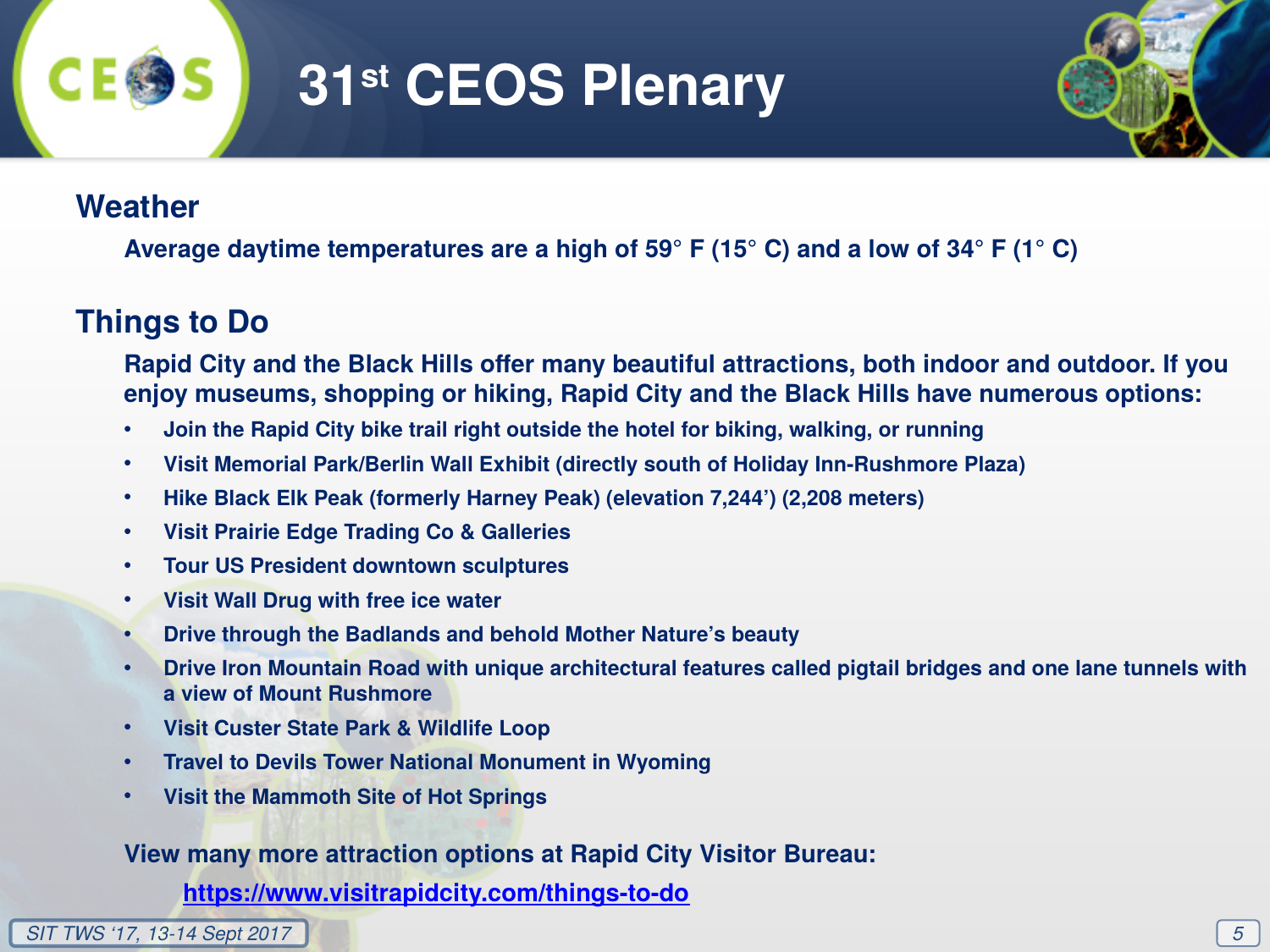

31st CEOS Plenary
Weather
Average daytime temperatures are a high of 59° F (15° C) and a low of 34° F (1° C)

Things to Do
Rapid City and the Black Hills offer many beautiful attractions, both indoor and outdoor. If you enjoy museums, shopping or hiking, Rapid City and the Black Hills have numerous options:
Join the Rapid City bike trail right outside the hotel for biking, walking, or running
Visit Memorial Park/Berlin Wall Exhibit (directly south of Holiday Inn-Rushmore Plaza)
Hike Black Elk Peak (formerly Harney Peak) (elevation 7,244’) (2,208 meters)
Visit Prairie Edge Trading Co & Galleries
Tour US President downtown sculptures
Visit Wall Drug with free ice water
Drive through the Badlands and behold Mother Nature’s beauty
Drive Iron Mountain Road with unique architectural features called pigtail bridges and one lane tunnels with a view of Mount Rushmore
Visit Custer State Park & Wildlife Loop
Travel to Devils Tower National Monument in Wyoming
Visit the Mammoth Site of Hot Springs

View many more attraction options at Rapid City Visitor Bureau:
https://www.visitrapidcity.com/things-to-do
5